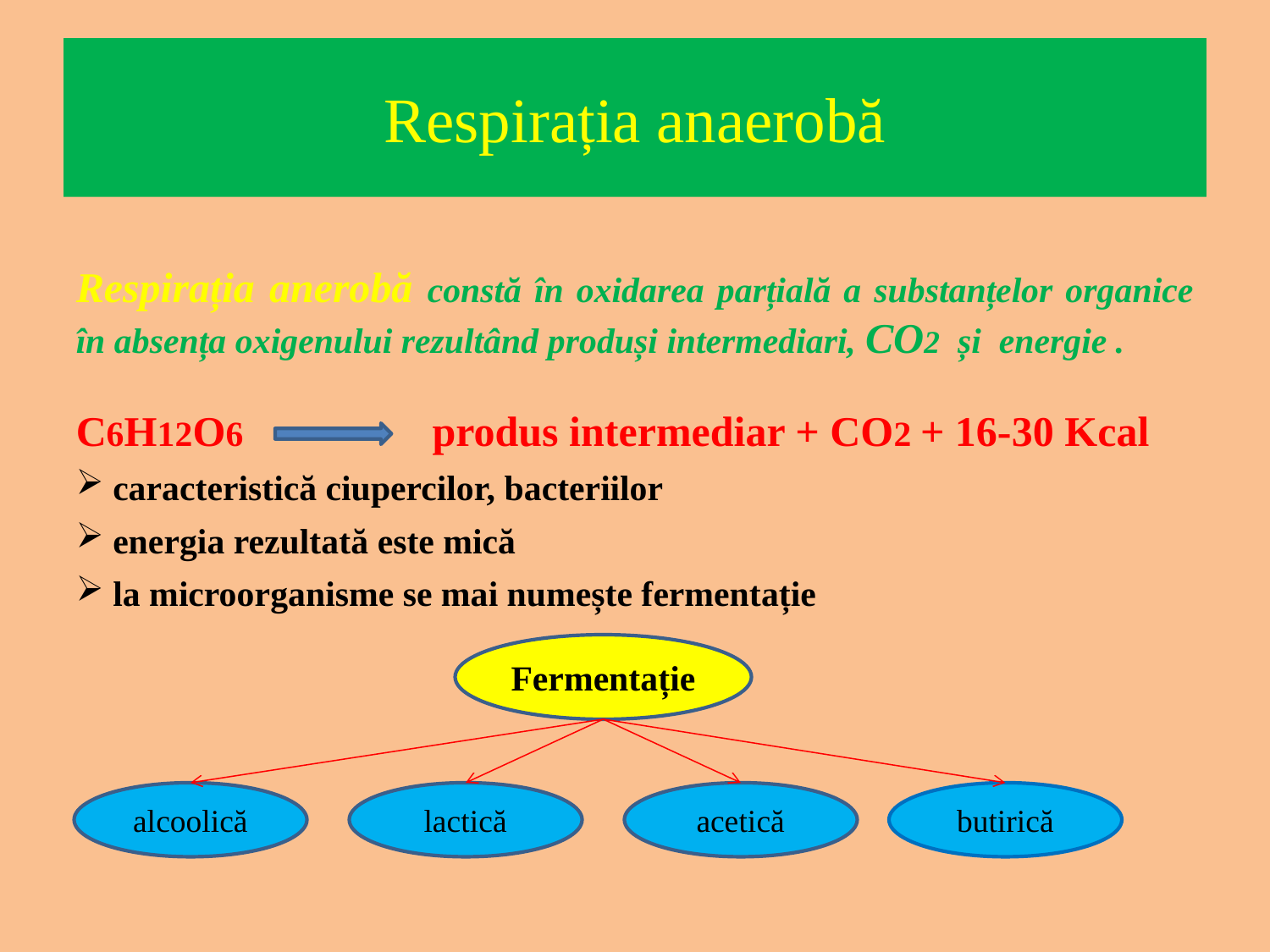

# Respirația anaerobă
Respirația anerobă constă în oxidarea parțială a substanțelor organice în absența oxigenului rezultând produși intermediari, CO2  și  energie .

C6H12O6                  produs intermediar + CO2 + 16-30 Kcal
 caracteristică ciupercilor, bacteriilor
 energia rezultată este mică
 la microorganisme se mai numește fermentație

Fermentație
alcoolică
lactică
acetică
butirică